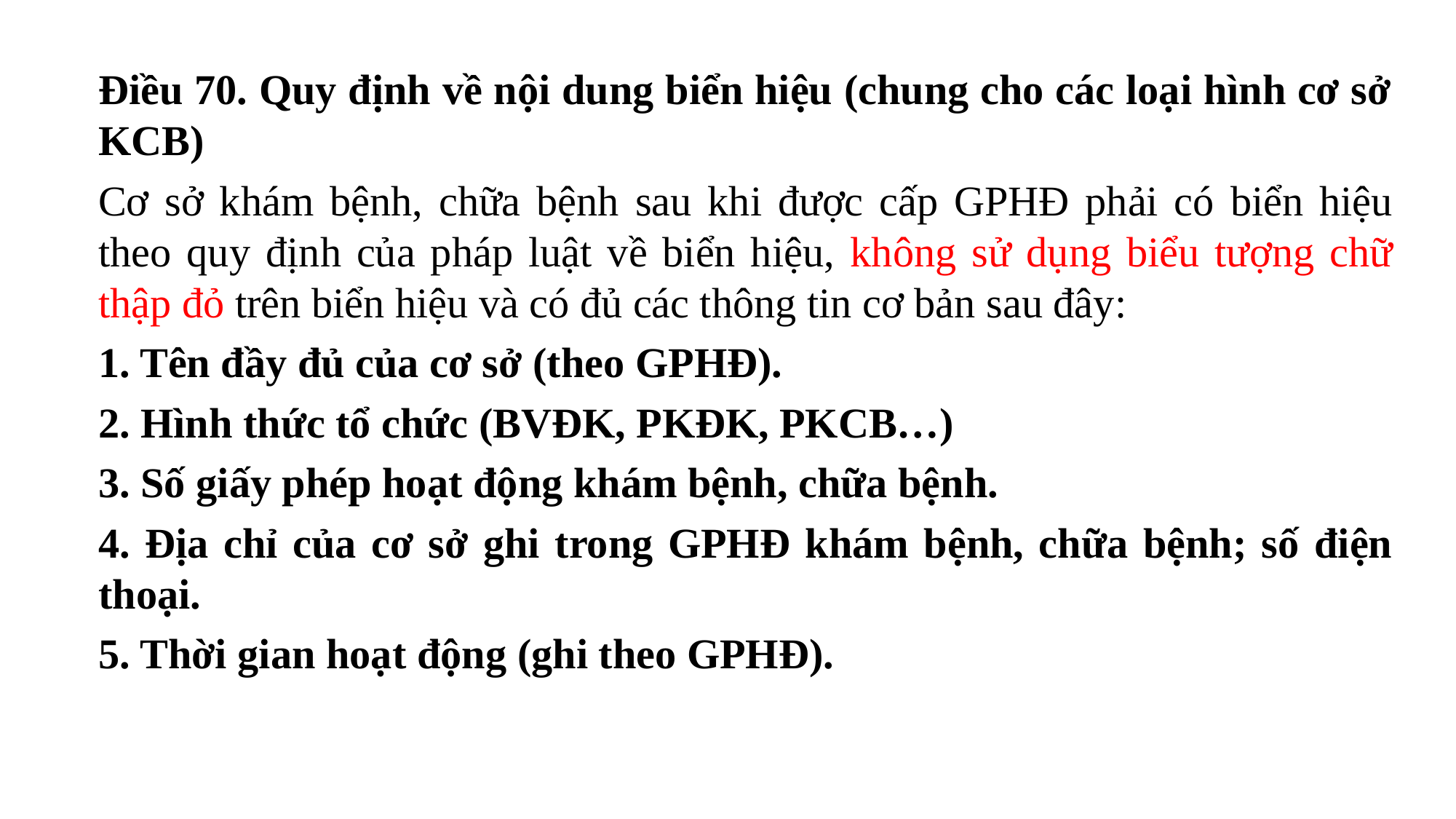

Điều 70. Quy định về nội dung biển hiệu (chung cho các loại hình cơ sở KCB)
Cơ sở khám bệnh, chữa bệnh sau khi được cấp GPHĐ phải có biển hiệu theo quy định của pháp luật về biển hiệu, không sử dụng biểu tượng chữ thập đỏ trên biển hiệu và có đủ các thông tin cơ bản sau đây:
1. Tên đầy đủ của cơ sở (theo GPHĐ).
2. Hình thức tổ chức (BVĐK, PKĐK, PKCB…)
3. Số giấy phép hoạt động khám bệnh, chữa bệnh.
4. Địa chỉ của cơ sở ghi trong GPHĐ khám bệnh, chữa bệnh; số điện thoại.
5. Thời gian hoạt động (ghi theo GPHĐ).